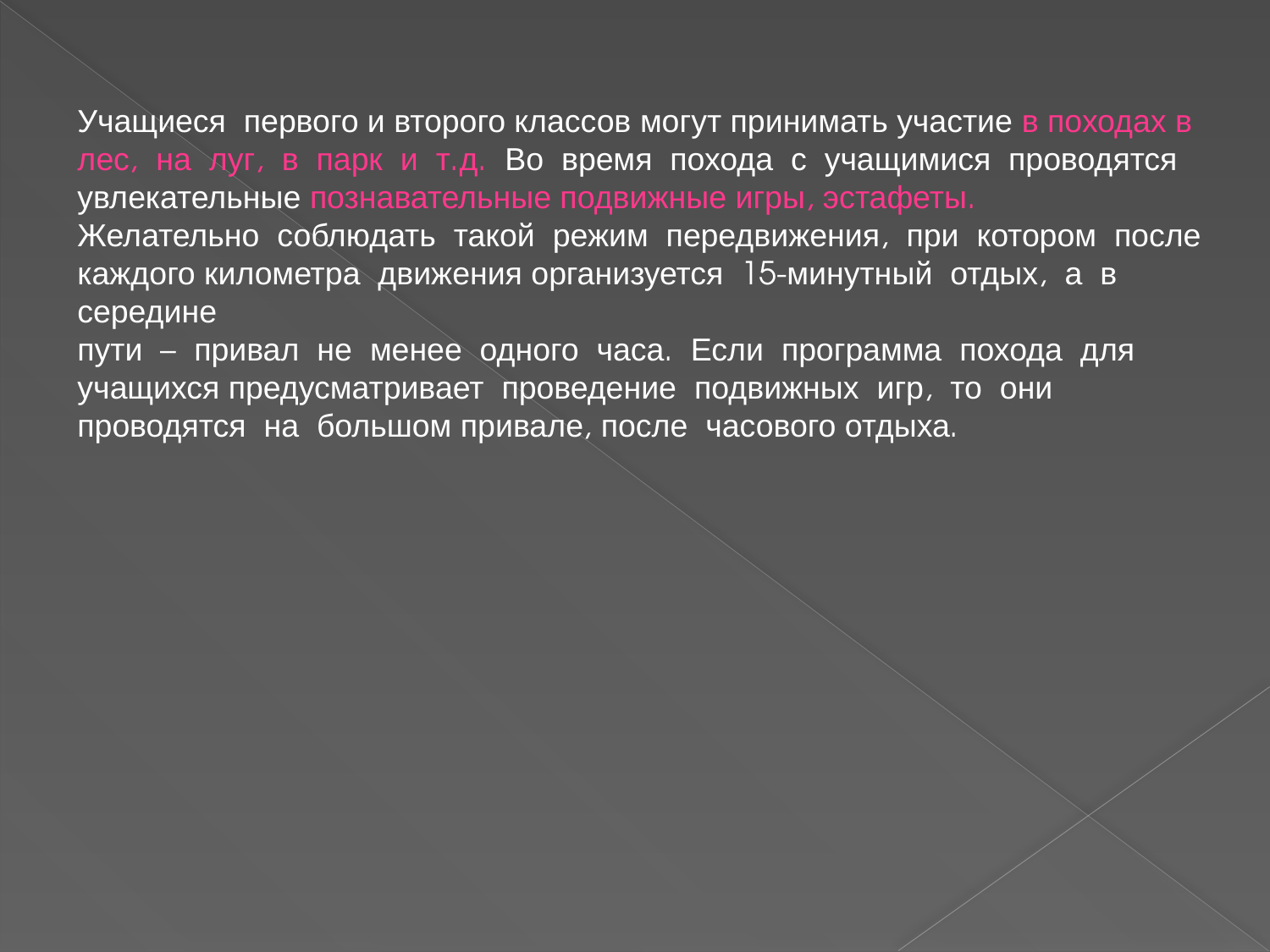

Учащиеся  первого и второго классов могут принимать участие в походах в  лес,  на  луг,  в  парк  и  т.д.  Во  время  похода  с  учащимися  проводятся увлекательные познавательные подвижные игры, эстафеты.
Желательно  соблюдать  такой  режим  передвижения,  при  котором  после каждого километра  движения организуется  15-минутный  отдых,  а  в  середине
пути  –  привал  не  менее  одного  часа.  Если  программа  похода  для  учащихся предусматривает  проведение  подвижных  игр,  то  они  проводятся  на  большом привале, после  часового отдыха.